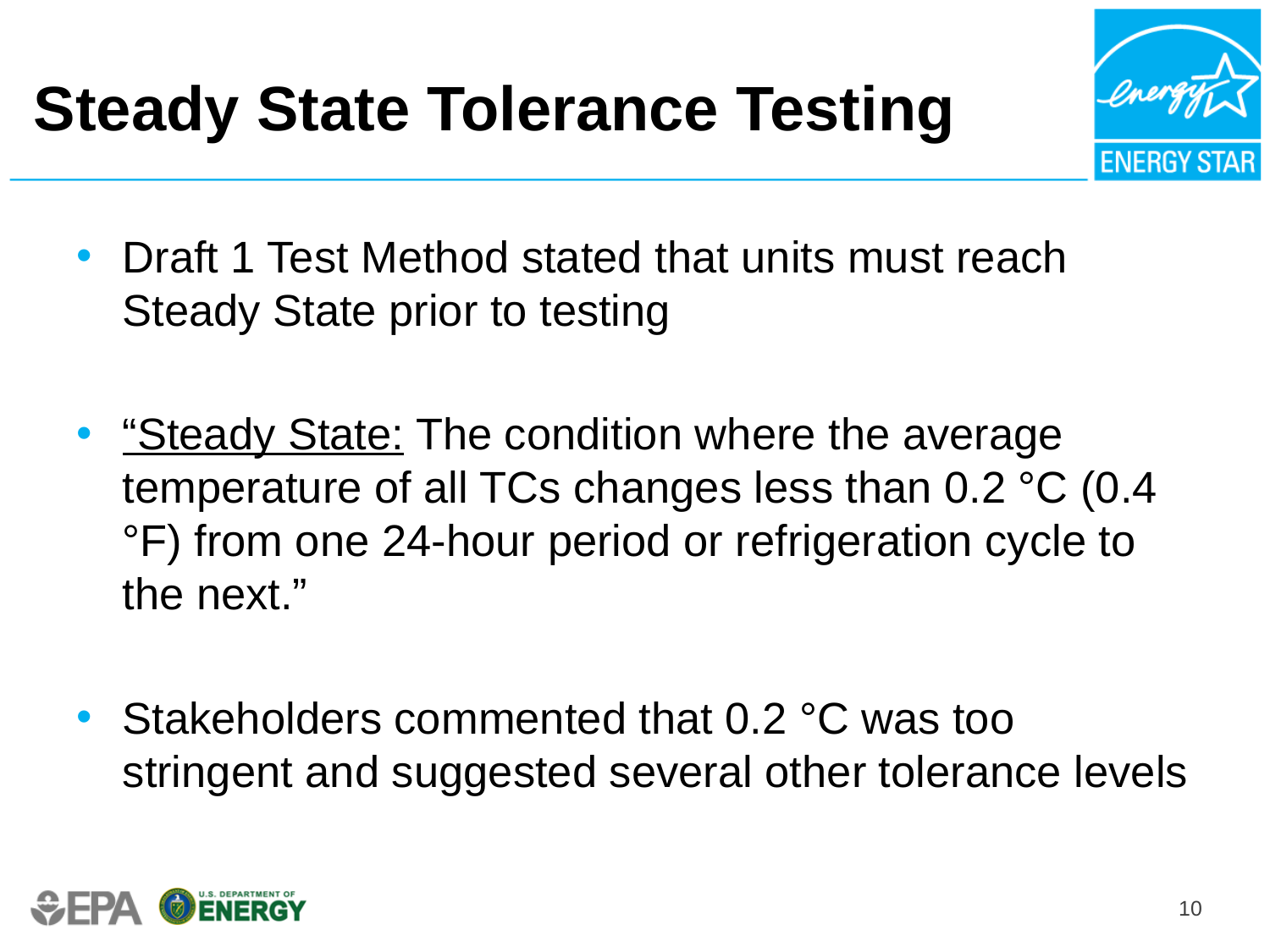

# Steady State Tolerance Testing
Draft 1 Test Method stated that units must reach Steady State prior to testing

“Steady State: The condition where the average temperature of all TCs changes less than 0.2 °C (0.4 °F) from one 24-hour period or refrigeration cycle to the next.”

Stakeholders commented that 0.2 °C was too stringent and suggested several other tolerance levels